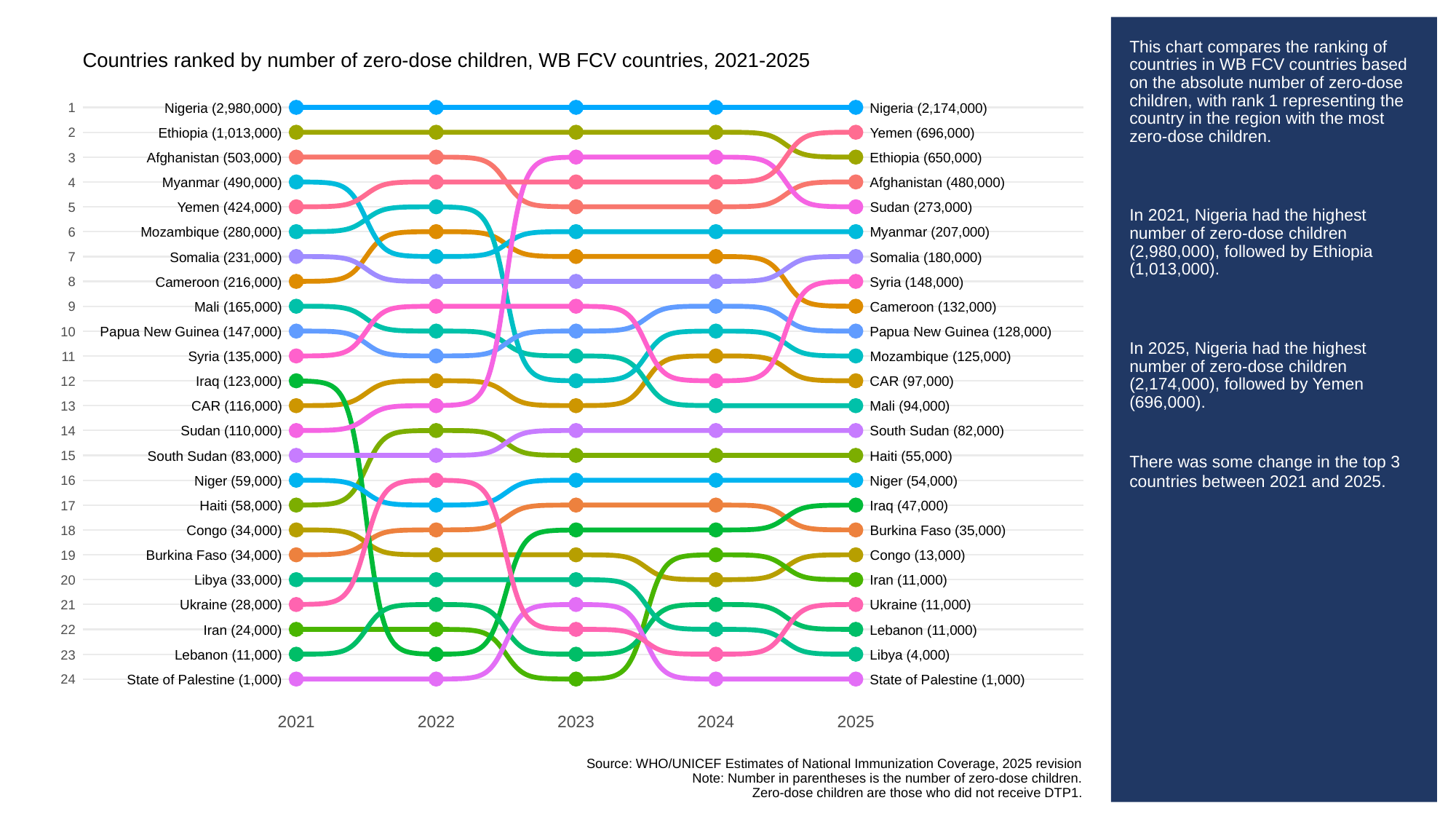

# This chart compares the ranking of countries in WB FCV countries based on the absolute number of zero-dose children, with rank 1 representing the country in the region with the most zero-dose children.

In 2021, Nigeria had the highest number of zero-dose children (2,980,000), followed by Ethiopia (1,013,000).

In 2025, Nigeria had the highest number of zero-dose children (2,174,000), followed by Yemen (696,000).

There was some change in the top 3 countries between 2021 and 2025.

Countries ranked by number of zero-dose children, WB FCV countries, 2021-2025

Nigeria (2,980,000)
Nigeria (2,174,000)
1
1
1
1
1
1

Ethiopia (1,013,000)
Yemen (696,000)
2
2
2
2
2
2

Afghanistan (503,000)
Ethiopia (650,000)
3
3
3
3
3
3

Myanmar (490,000)
Afghanistan (480,000)
4
4
4
4
4
4

Yemen (424,000)
Sudan (273,000)
5
5
5
5
5
5

Mozambique (280,000)
Myanmar (207,000)
6
6
6
6
6
6

Somalia (231,000)
Somalia (180,000)
7
7
7
7
7
7

Cameroon (216,000)
Syria (148,000)
8
8
8
8
8
8

Mali (165,000)
Cameroon (132,000)
9
9
9
9
9
9

Papua New Guinea (147,000)
Papua New Guinea (128,000)
10
10
10
10
10
10

Syria (135,000)
Mozambique (125,000)
11
11
11
11
11
11

Iraq (123,000)
CAR (97,000)
12
12
12
12
12
12

CAR (116,000)
Mali (94,000)
13
13
13
13
13
13

Sudan (110,000)
South Sudan (82,000)
14
14
14
14
14
14

South Sudan (83,000)
Haiti (55,000)
15
15
15
15
15
15

Niger (59,000)
Niger (54,000)
16
16
16
16
16
16

Haiti (58,000)
Iraq (47,000)
17
17
17
17
17
17

Congo (34,000)
Burkina Faso (35,000)
18
18
18
18
18
18

Burkina Faso (34,000)
Congo (13,000)
19
19
19
19
19
19

Libya (33,000)
Iran (11,000)
20
20
20
20
20
20

Ukraine (28,000)
Ukraine (11,000)
21
21
21
21
21
21

Iran (24,000)
Lebanon (11,000)
22
22
22
22
22
22

Lebanon (11,000)
Libya (4,000)
23
23
23
23
23
23

State of Palestine (1,000)
State of Palestine (1,000)
24
24
24
24
24
24

2021
2022
2023
2024
2025
Source: WHO/UNICEF Estimates of National Immunization Coverage, 2025 revision
Note: Number in parentheses is the number of zero-dose children.
Zero-dose children are those who did not receive DTP1.